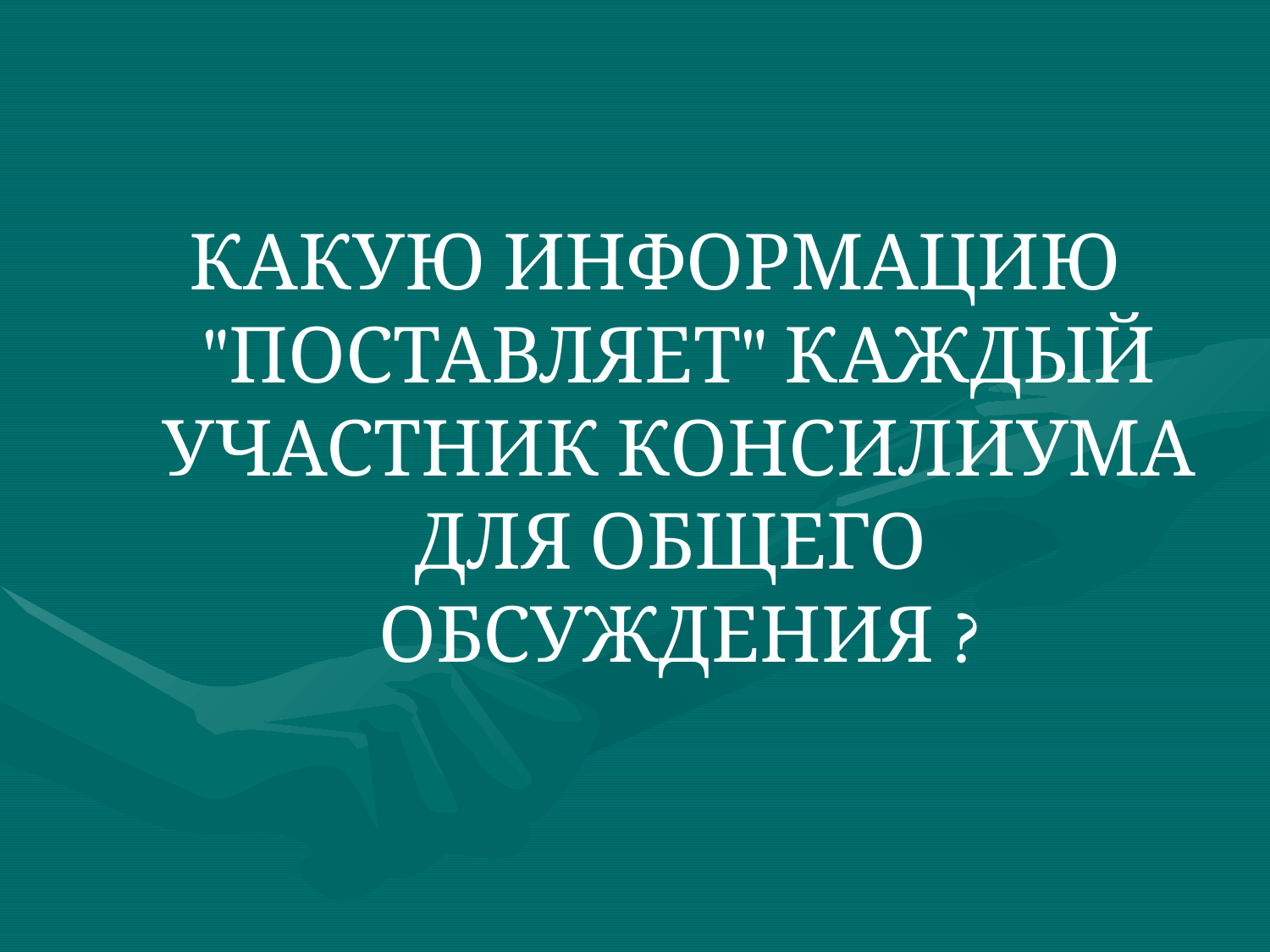

КАКУЮ ИНФОРМАЦИЮ "ПОСТАВЛЯЕТ" КАЖДЫЙ УЧАСТНИК КОНСИЛИУМА ДЛЯ ОБЩЕГО  ОБСУЖДЕНИЯ ?